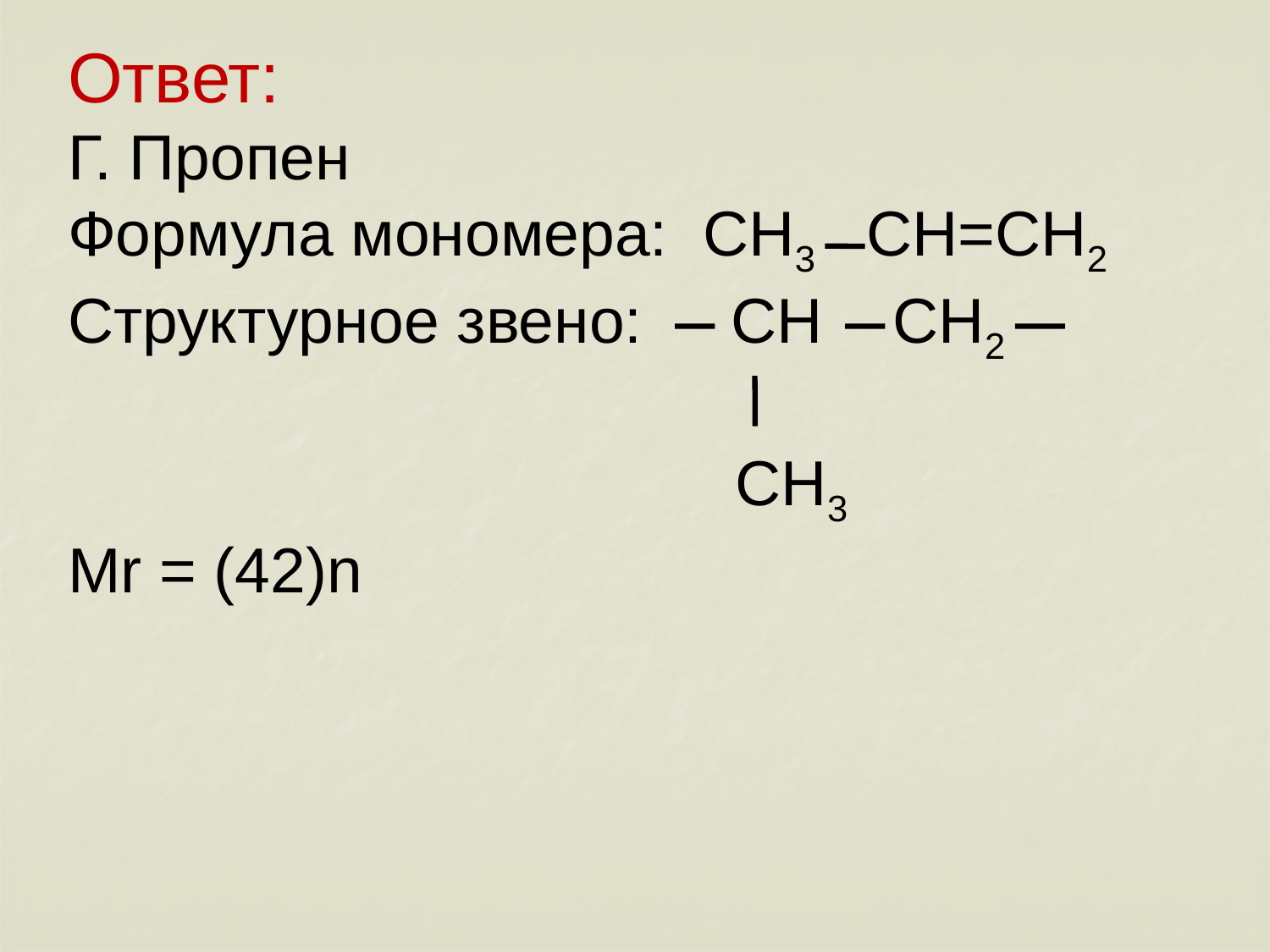

# Ответ: Г. Пропен Формула мономера:  CH3     CH=CH2 Структурное звено:     CH    CH2 CH3 Mr = (42)n